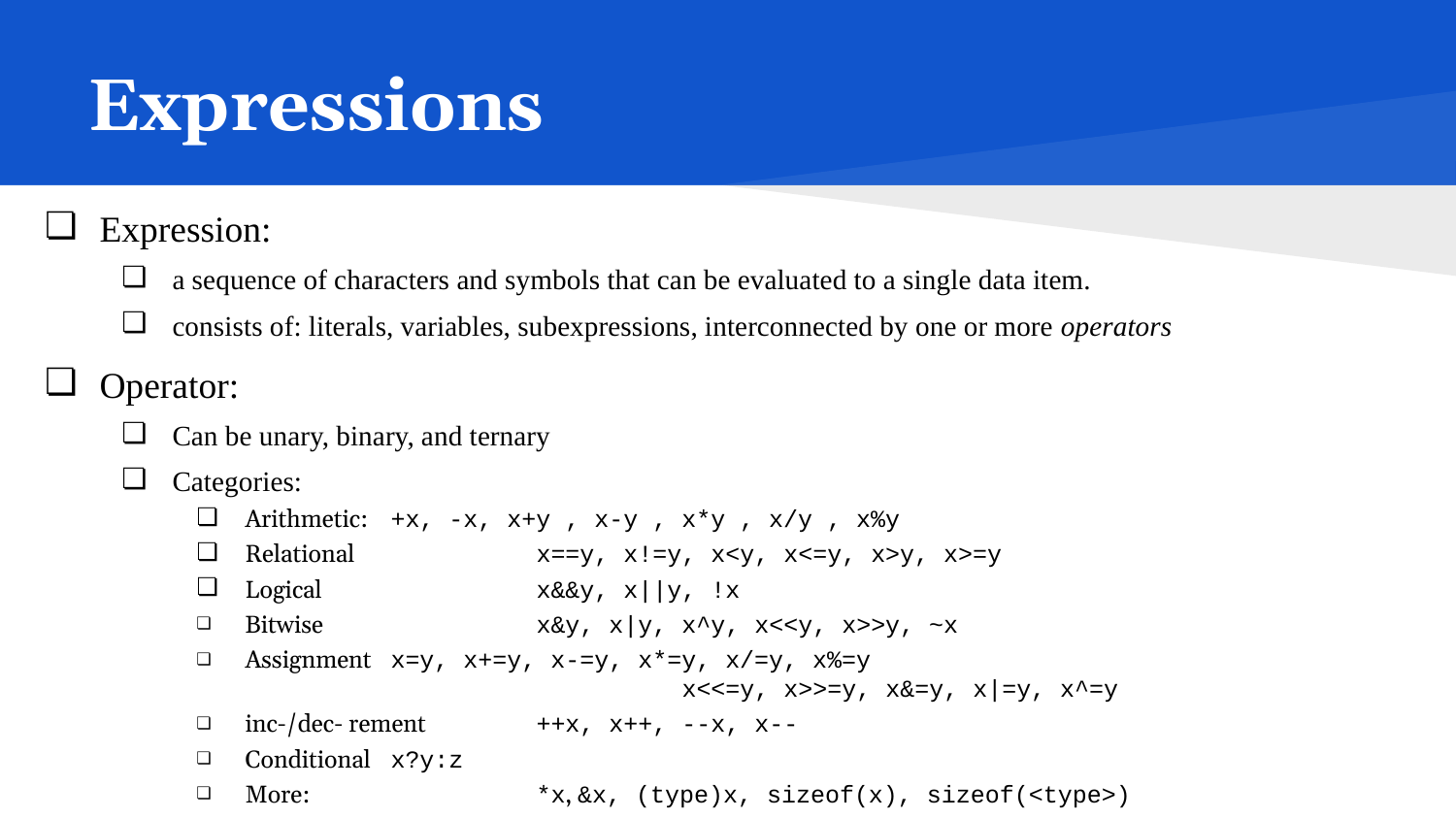

# Expressions
Expression:
a sequence of characters and symbols that can be evaluated to a single data item.
consists of: literals, variables, subexpressions, interconnected by one or more operators
Operator:
Can be unary, binary, and ternary
Categories:
Arithmetic: 	+x, -x, x+y , x-y , x*y , x/y , x%y
Relational		x==y, x!=y, x<y, x<=y, x>y, x>=y
Logical		x&&y, x||y, !x
Bitwise		x&y, x|y, x^y, x<<y, x>>y, ~x
Assignment	x=y, x+=y, x-=y, x*=y, x/=y, x%=y
			x<<=y, x>>=y, x&=y, x|=y, x^=y
inc-/dec- rement	++x, x++, --x, x--
Conditional	x?y:z
More:		*x, &x, (type)x, sizeof(x), sizeof(<type>)